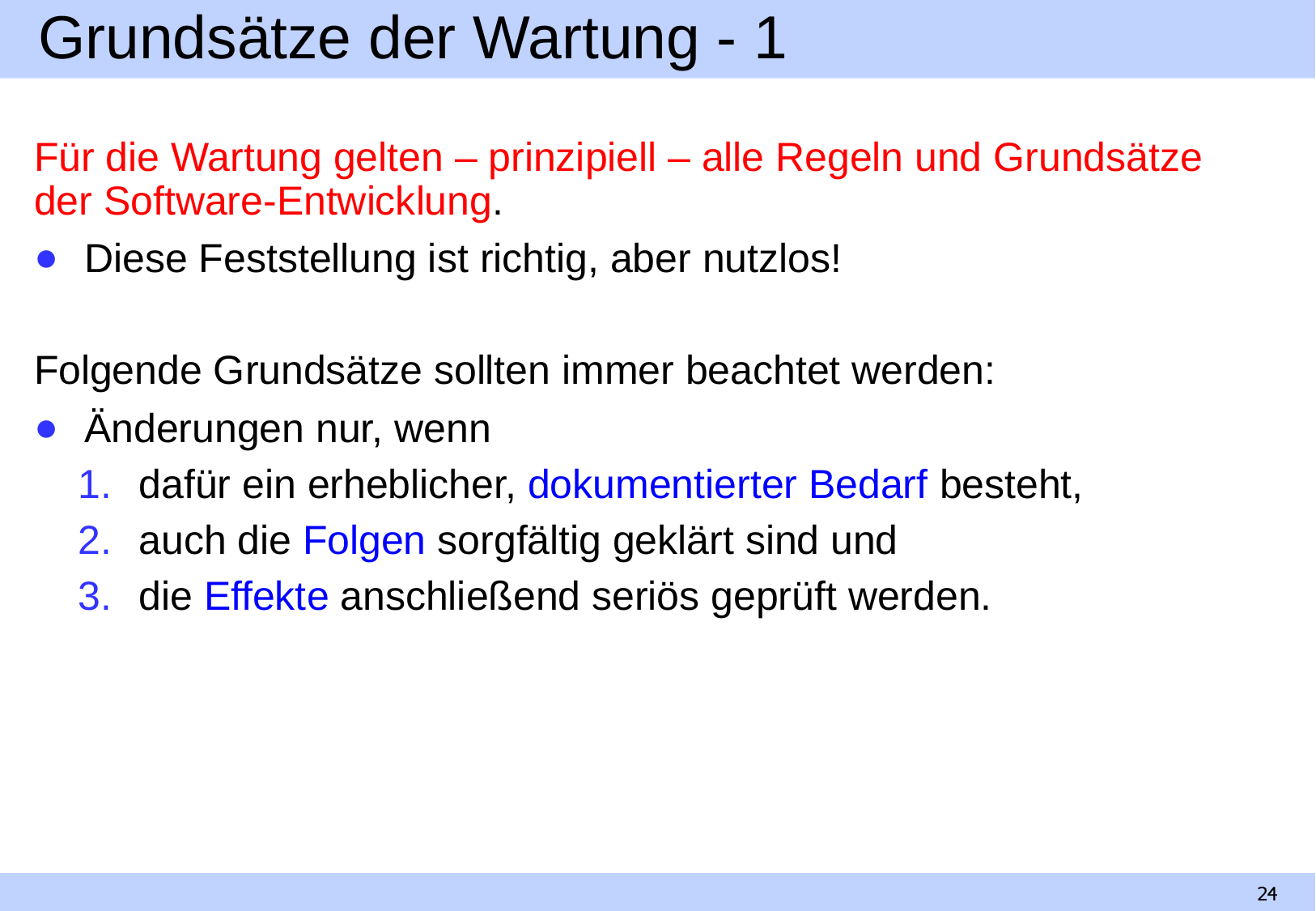

# Grundsätze der Wartung - 1
Für die Wartung gelten – prinzipiell – alle Regeln und Grundsätze der Software-Entwicklung.
Diese Feststellung ist richtig, aber nutzlos!
Folgende Grundsätze sollten immer beachtet werden:
Änderungen nur, wenn
dafür ein erheblicher, dokumentierter Bedarf besteht,
auch die Folgen sorgfältig geklärt sind und
die Effekte anschließend seriös geprüft werden.

24